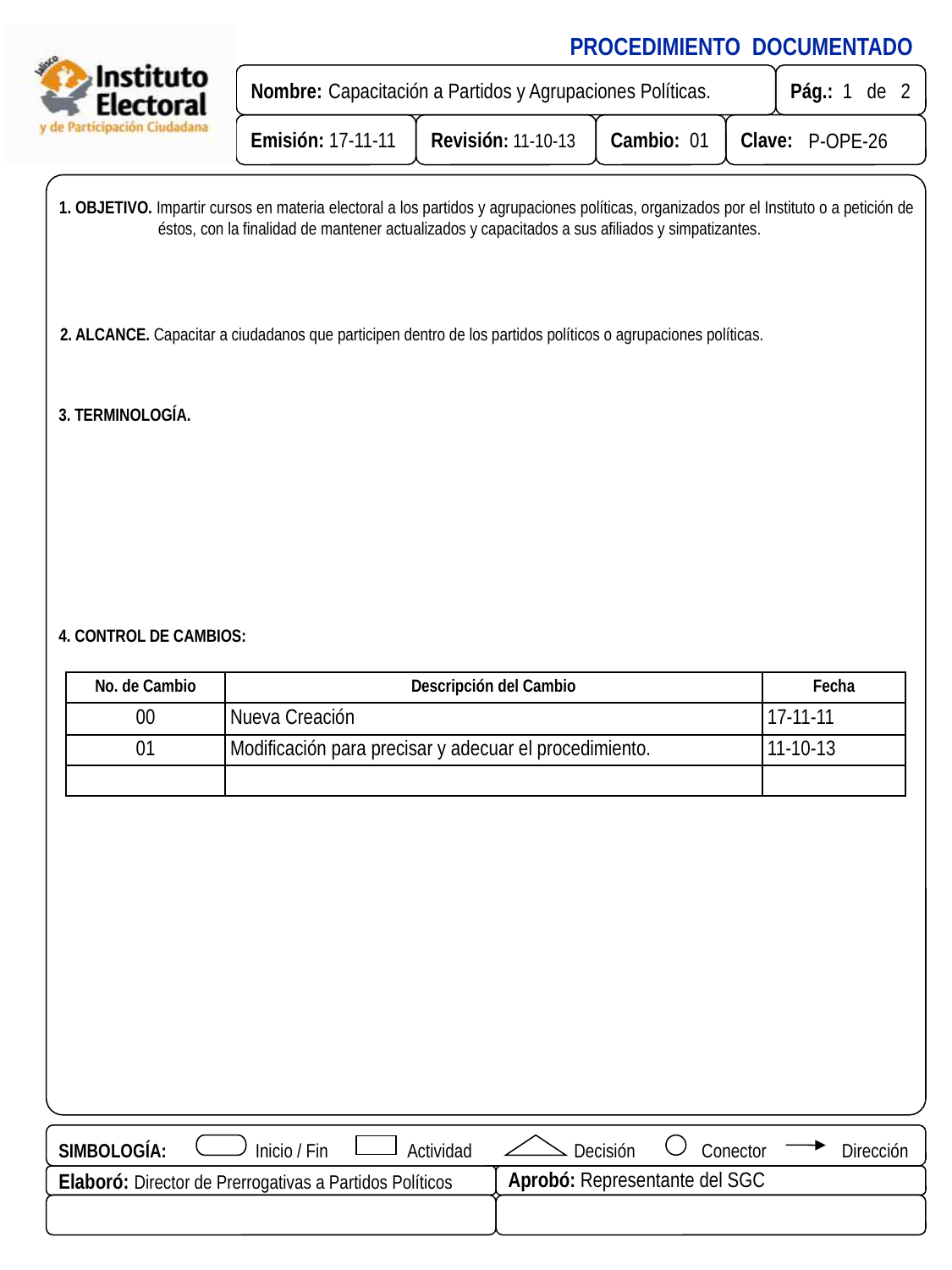

1. OBJETIVO. Impartir cursos en materia electoral a los partidos y agrupaciones políticas, organizados por el Instituto o a petición de éstos, con la finalidad de mantener actualizados y capacitados a sus afiliados y simpatizantes.
2. ALCANCE. Capacitar a ciudadanos que participen dentro de los partidos políticos o agrupaciones políticas.
3. TERMINOLOGÍA.
4. CONTROL DE CAMBIOS:
| No. de Cambio | Descripción del Cambio | Fecha |
| --- | --- | --- |
| 00 | Nueva Creación | 17-11-11 |
| 01 | Modificación para precisar y adecuar el procedimiento. | 11-10-13 |
|  |  |  |